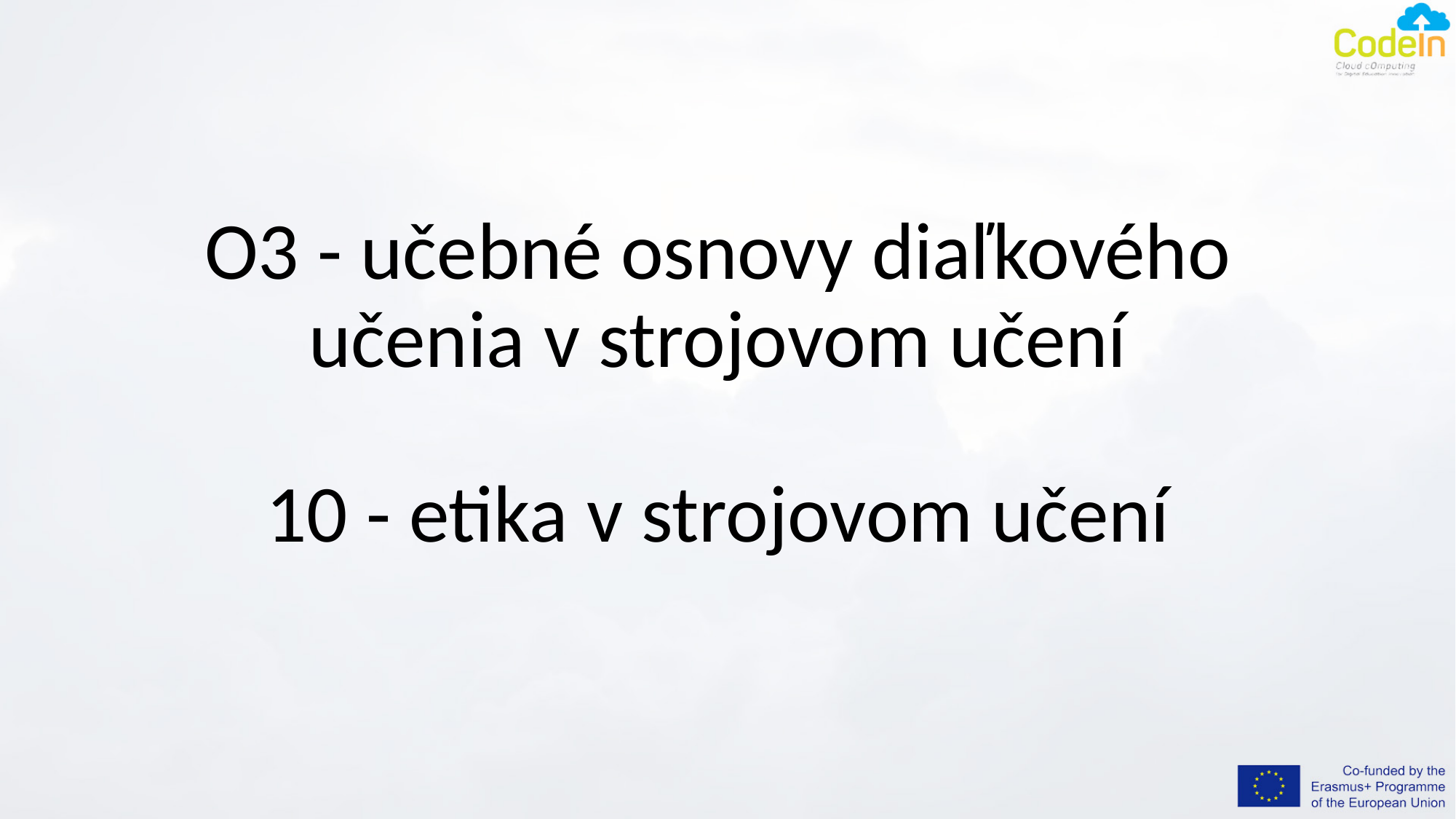

# O3 - učebné osnovy diaľkového učenia v strojovom učení 10 - etika v strojovom učení